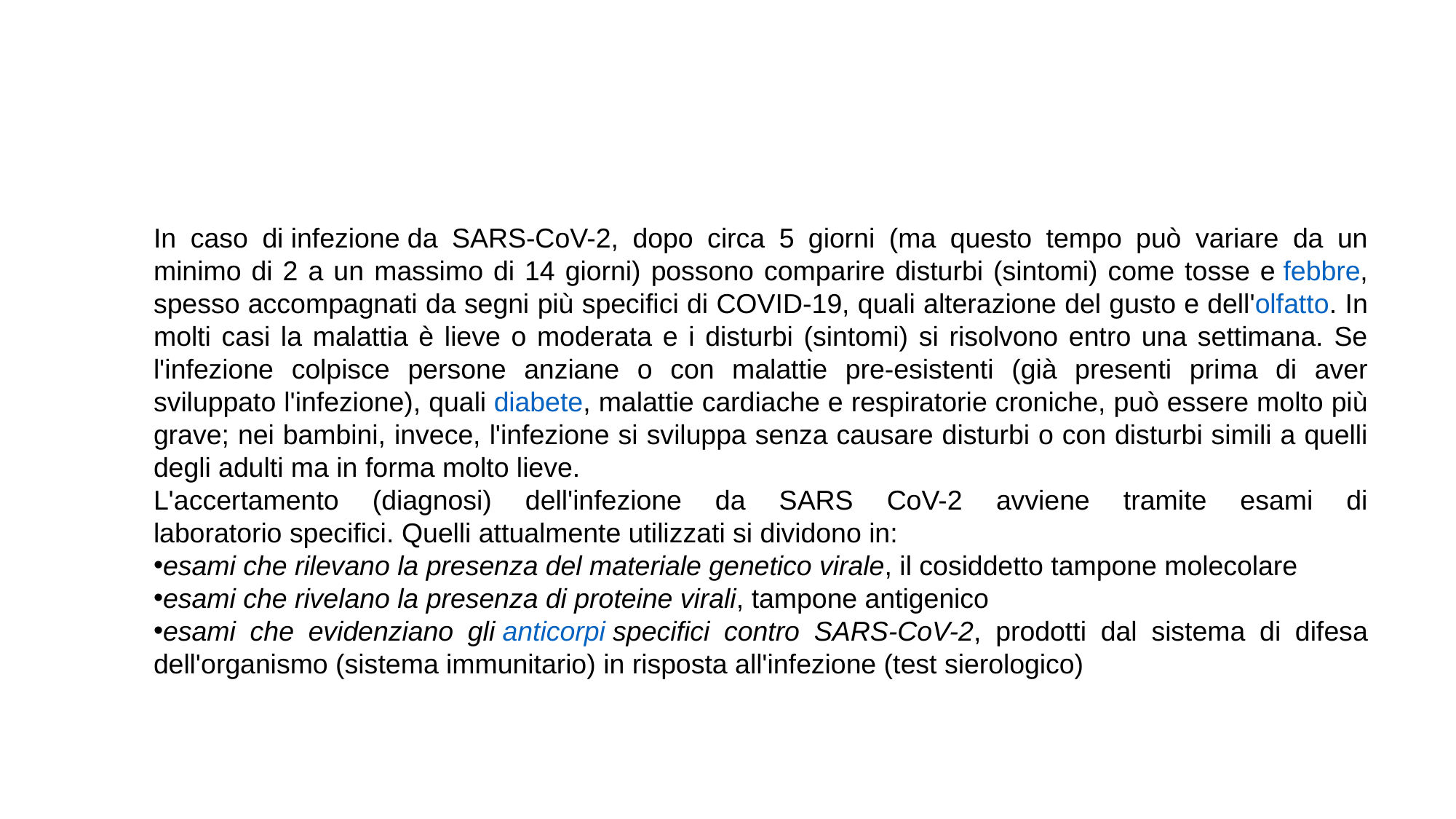

In caso di infezione da SARS-CoV-2, dopo circa 5 giorni (ma questo tempo può variare da un minimo di 2 a un massimo di 14 giorni) possono comparire disturbi (sintomi) come tosse e febbre, spesso accompagnati da segni più specifici di COVID-19, quali alterazione del gusto e dell'olfatto. In molti casi la malattia è lieve o moderata e i disturbi (sintomi) si risolvono entro una settimana. Se l'infezione colpisce persone anziane o con malattie pre-esistenti (già presenti prima di aver sviluppato l'infezione), quali diabete, malattie cardiache e respiratorie croniche, può essere molto più grave; nei bambini, invece, l'infezione si sviluppa senza causare disturbi o con disturbi simili a quelli degli adulti ma in forma molto lieve.
L'accertamento (diagnosi) dell'infezione da SARS CoV-2 avviene tramite esami di laboratorio specifici. Quelli attualmente utilizzati si dividono in:
esami che rilevano la presenza del materiale genetico virale, il cosiddetto tampone molecolare
esami che rivelano la presenza di proteine virali, tampone antigenico
esami che evidenziano gli anticorpi specifici contro SARS-CoV-2, prodotti dal sistema di difesa dell'organismo (sistema immunitario) in risposta all'infezione (test sierologico)